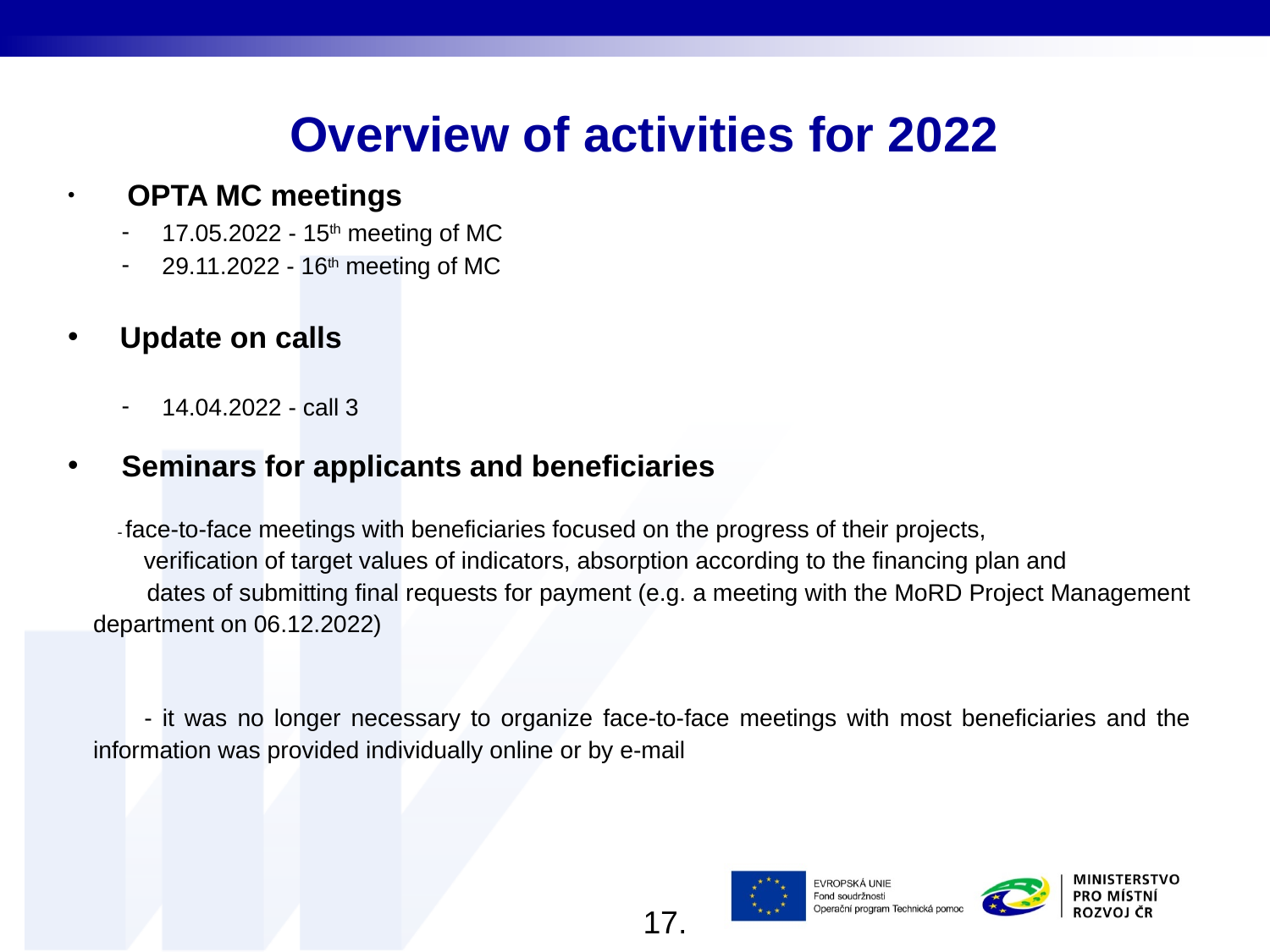

OPTA MC meetings
17.05.2022 - 15th meeting of MC
29.11.2022 - 16th meeting of MC

Update on calls

14.04.2022 - call 3

Seminars for applicants and beneficiaries

           - face-to-face meetings with beneficiaries focused on the progress of their projects,
         verification of target values of indicators, absorption according to the financing plan and
         dates of submitting final requests for payment (e.g. a meeting with the MoRD Project Management department on 06.12.2022)

	     - it was no longer necessary to organize face-to-face meetings with most beneficiaries and the information was provided individually online or by e-mail

# Overview of activities for 2022
17.